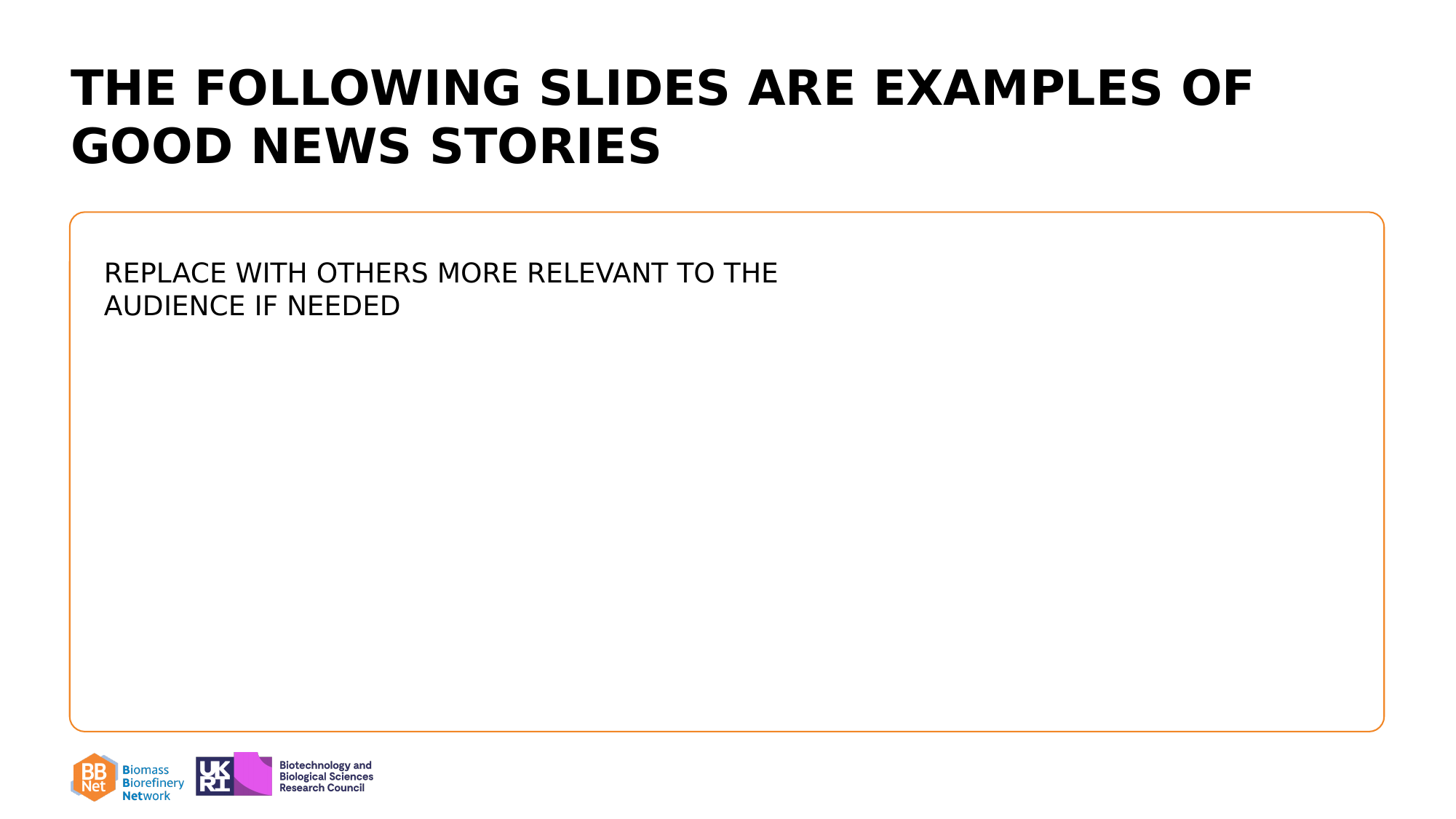

# THE FOLLOWING SLIDES ARE EXAMPLES OF GOOD NEWS STORIES
REPLACE WITH OTHERS MORE RELEVANT TO THE AUDIENCE IF NEEDED